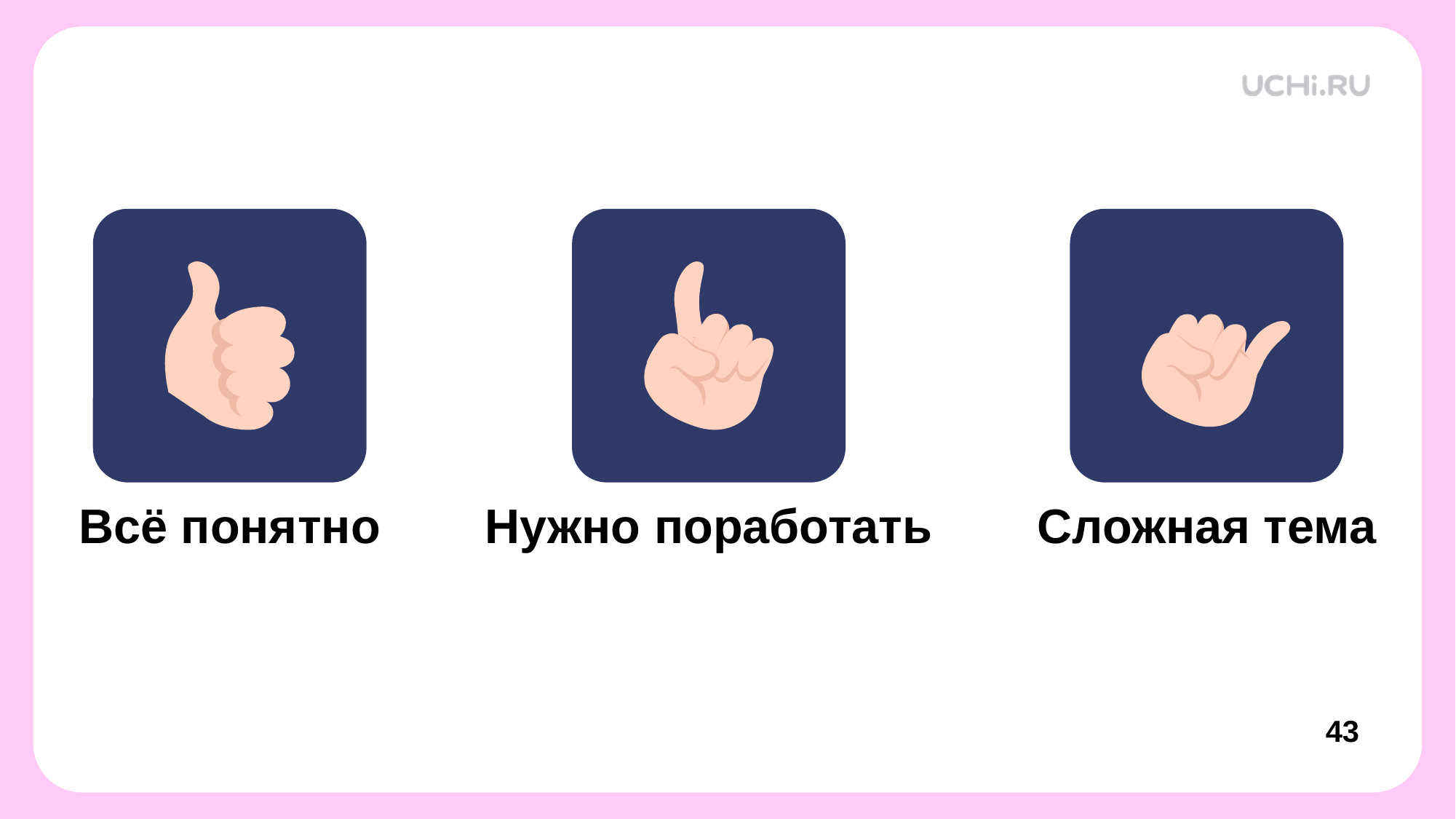

Всё понятно
Нужно поработать
Сложная тема
43